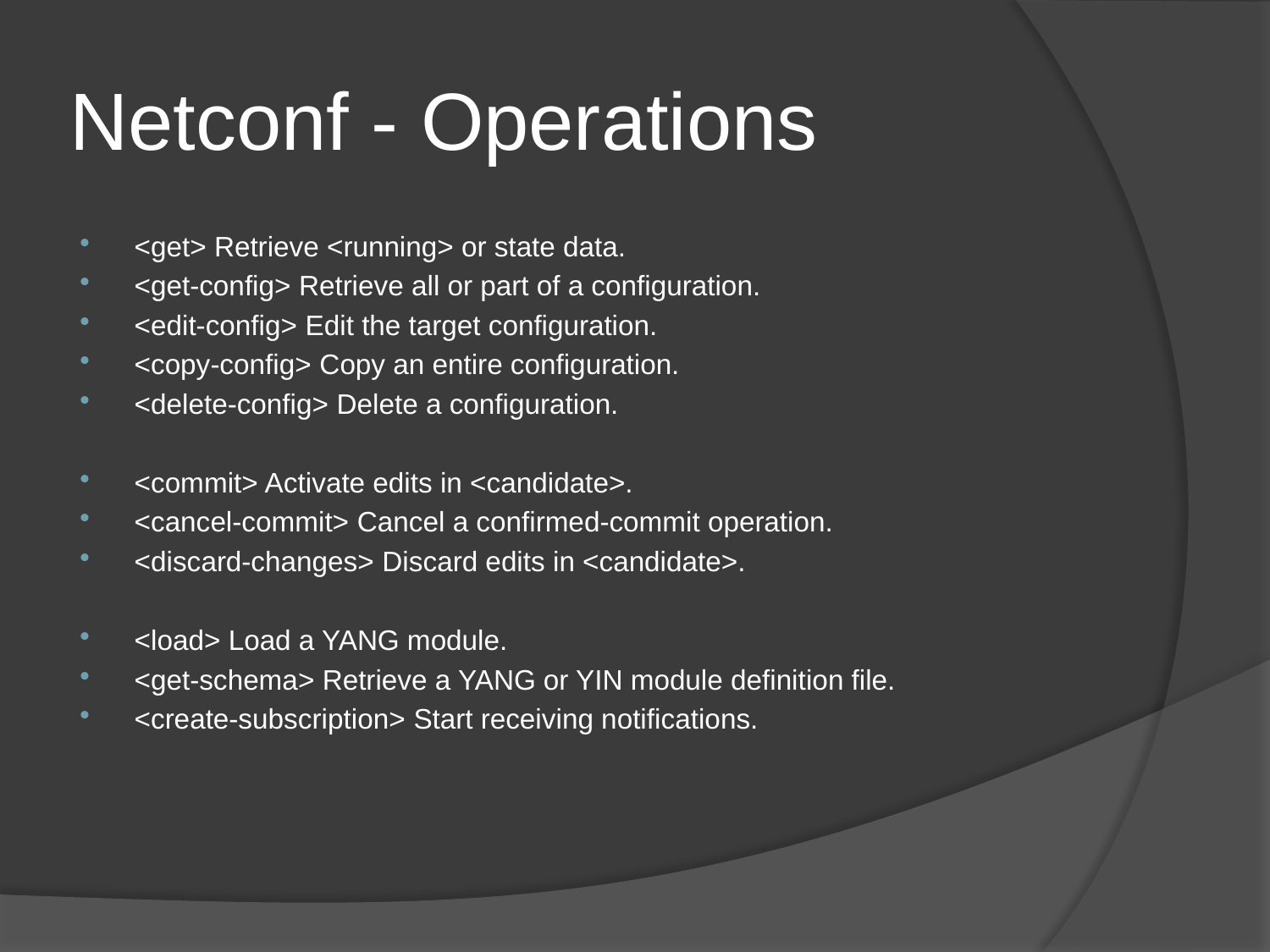

# Netconf - Operations
<get> Retrieve <running> or state data.
<get-config> Retrieve all or part of a configuration.
<edit-config> Edit the target configuration.
<copy-config> Copy an entire configuration.
<delete-config> Delete a configuration.

<commit> Activate edits in <candidate>.
<cancel-commit> Cancel a confirmed-commit operation.
<discard-changes> Discard edits in <candidate>.

<load> Load a YANG module.
<get-schema> Retrieve a YANG or YIN module definition file.
<create-subscription> Start receiving notifications.